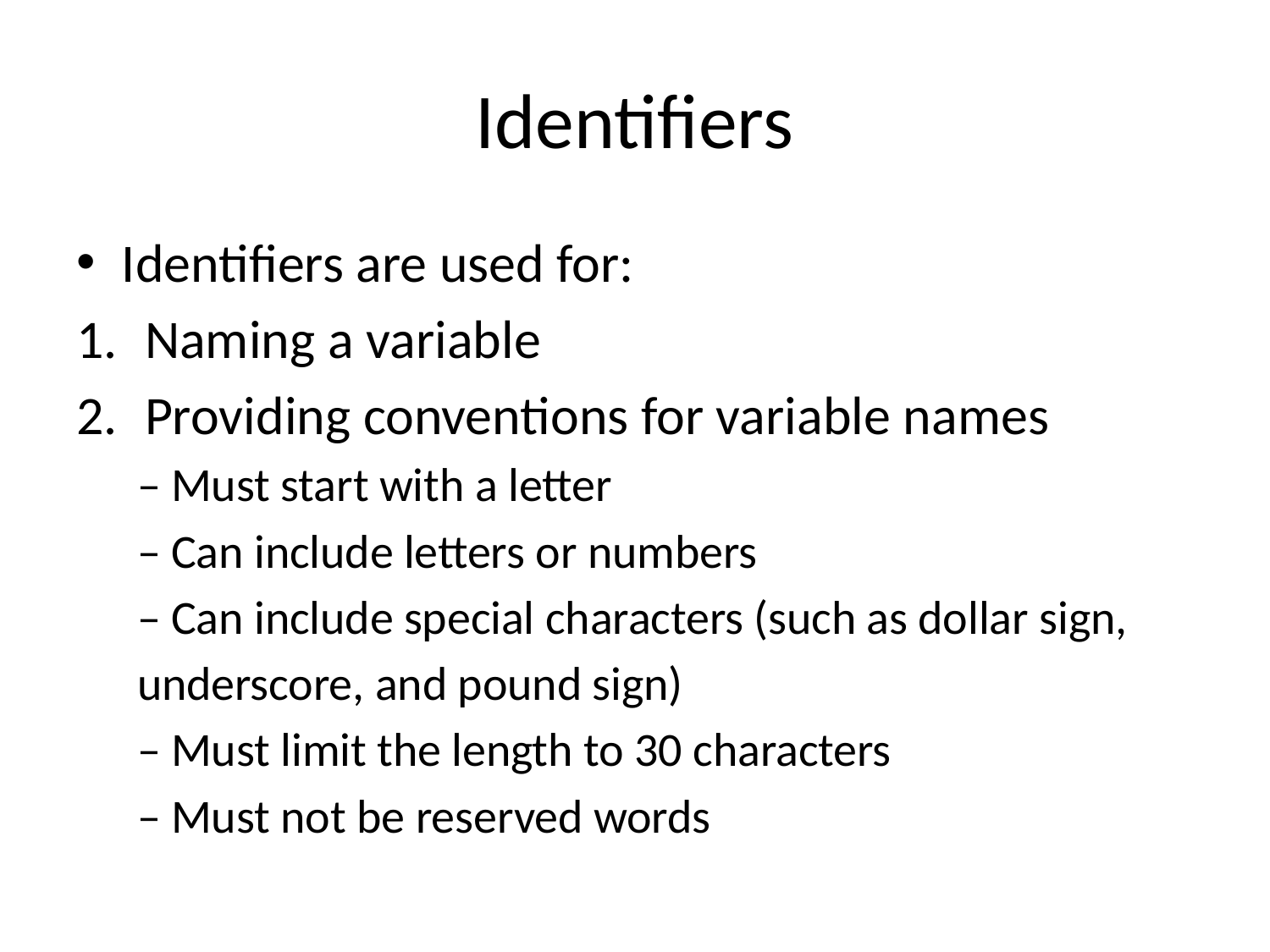

# Identifiers
Identifiers are used for:
Naming a variable
Providing conventions for variable names
– Must start with a letter
– Can include letters or numbers
– Can include special characters (such as dollar sign,
underscore, and pound sign)
– Must limit the length to 30 characters
– Must not be reserved words